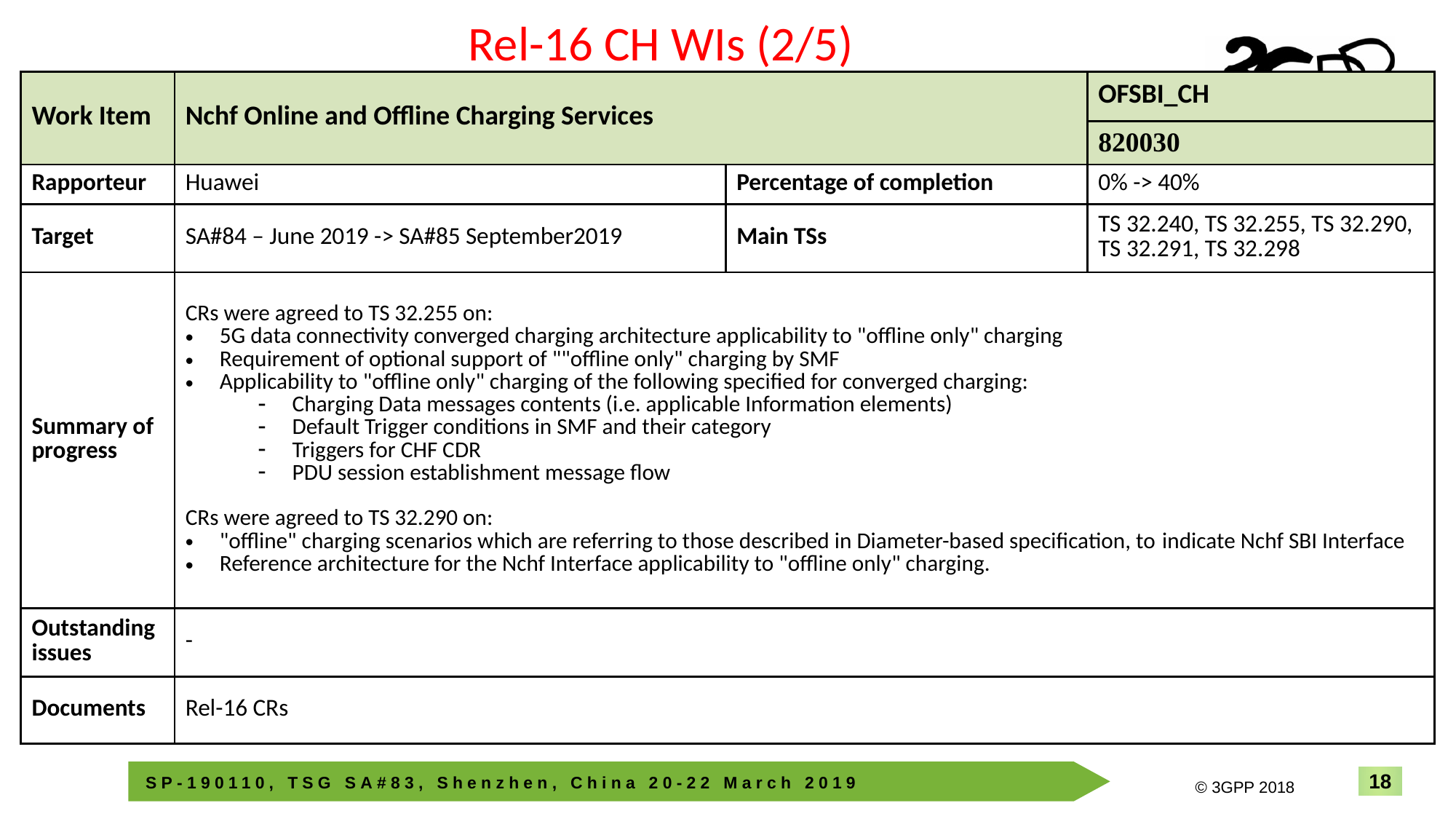

Rel-16 CH WIs (2/5)
| Work Item | Nchf Online and Offline Charging Services |  | OFSBI\_CH |
| --- | --- | --- | --- |
|  |  |  | 820030 |
| Rapporteur | Huawei | Percentage of completion | 0% -> 40% |
| Target | SA#84 – June 2019 -> SA#85 September2019 | Main TSs | TS 32.240, TS 32.255, TS 32.290, TS 32.291, TS 32.298 |
| Summary of progress | CRs were agreed to TS 32.255 on: 5G data connectivity converged charging architecture applicability to "offline only" charging Requirement of optional support of ""offline only" charging by SMF Applicability to "offline only" charging of the following specified for converged charging: Charging Data messages contents (i.e. applicable Information elements) Default Trigger conditions in SMF and their category Triggers for CHF CDR PDU session establishment message flow CRs were agreed to TS 32.290 on: "offline" charging scenarios which are referring to those described in Diameter-based specification, to indicate Nchf SBI Interface Reference architecture for the Nchf Interface applicability to "offline only" charging. |  |  |
| Outstanding issues | - |  |  |
| Documents | Rel-16 CRs |  |  |